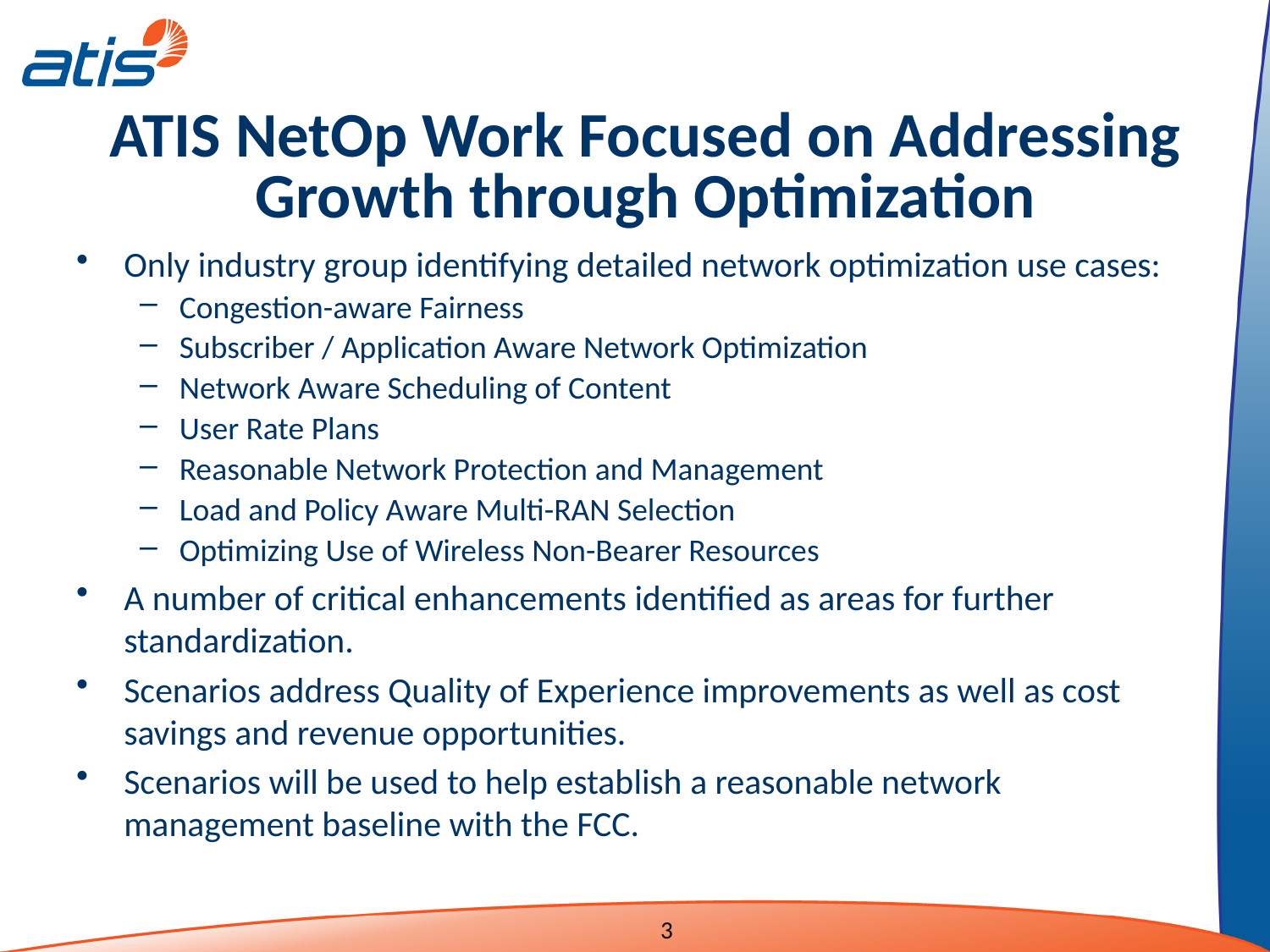

# ATIS NetOp Work Focused on Addressing Growth through Optimization
Only industry group identifying detailed network optimization use cases:
Congestion-aware Fairness
Subscriber / Application Aware Network Optimization
Network Aware Scheduling of Content
User Rate Plans
Reasonable Network Protection and Management
Load and Policy Aware Multi-RAN Selection
Optimizing Use of Wireless Non-Bearer Resources
A number of critical enhancements identified as areas for further standardization.
Scenarios address Quality of Experience improvements as well as cost savings and revenue opportunities.
Scenarios will be used to help establish a reasonable network management baseline with the FCC.
3